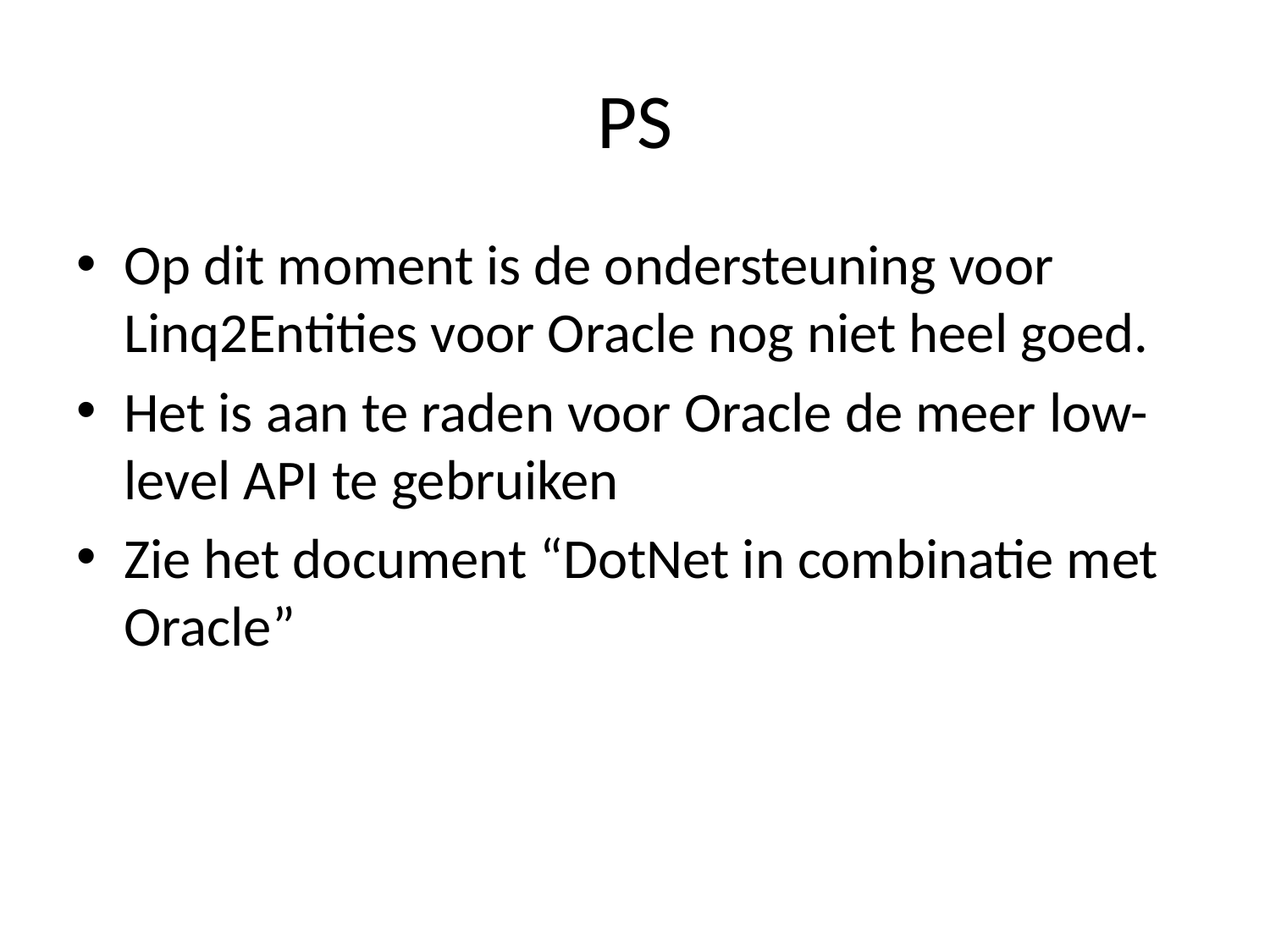

# PS
Op dit moment is de ondersteuning voor Linq2Entities voor Oracle nog niet heel goed.
Het is aan te raden voor Oracle de meer low-level API te gebruiken
Zie het document “DotNet in combinatie met Oracle”